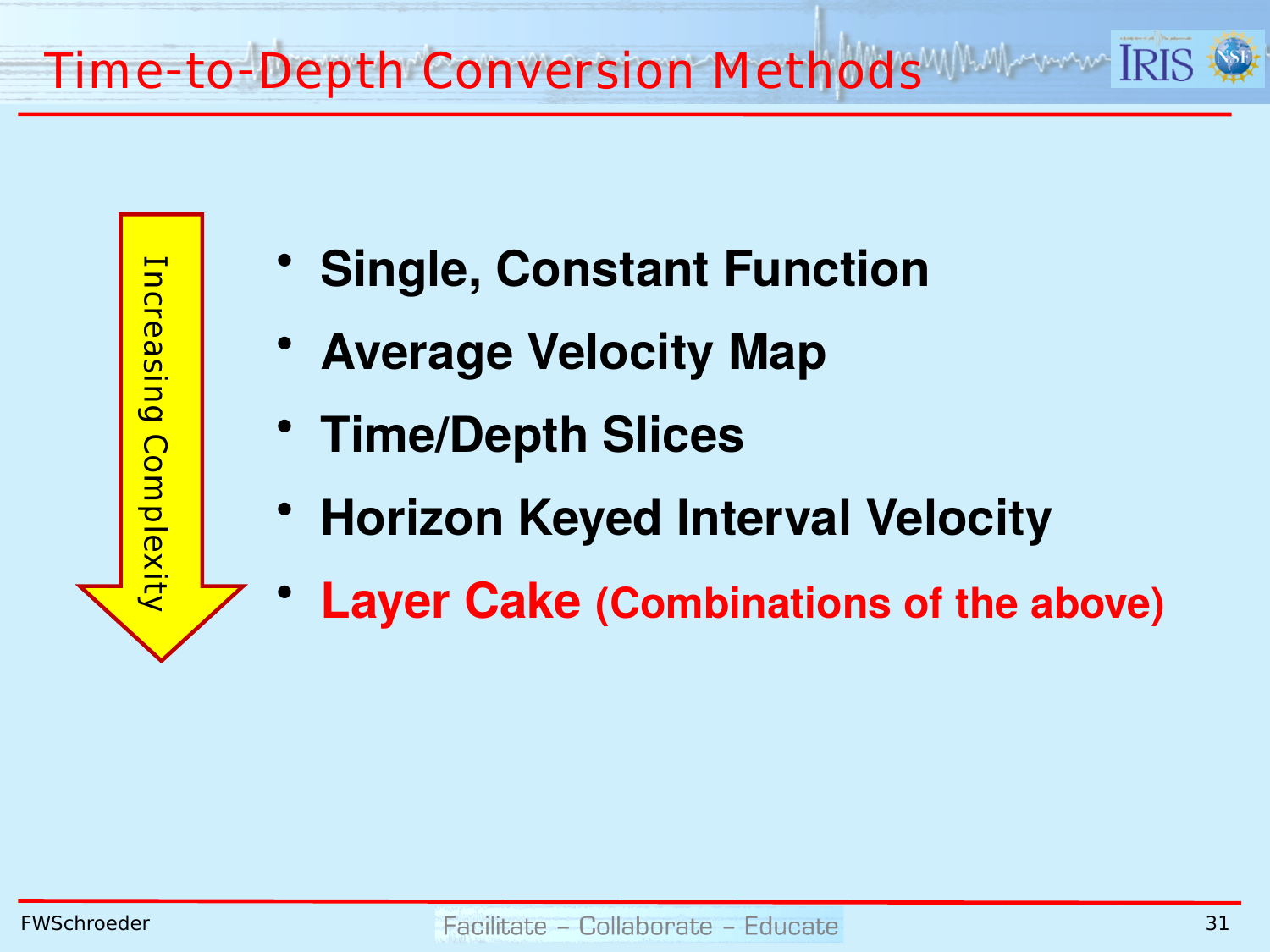

# Time-to-Depth Conversion Methods
 Single, Constant Function
 Average Velocity Map
 Time/Depth Slices
 Horizon Keyed Interval Velocity
 Layer Cake (Combinations of the above)
   Increasing Complexity